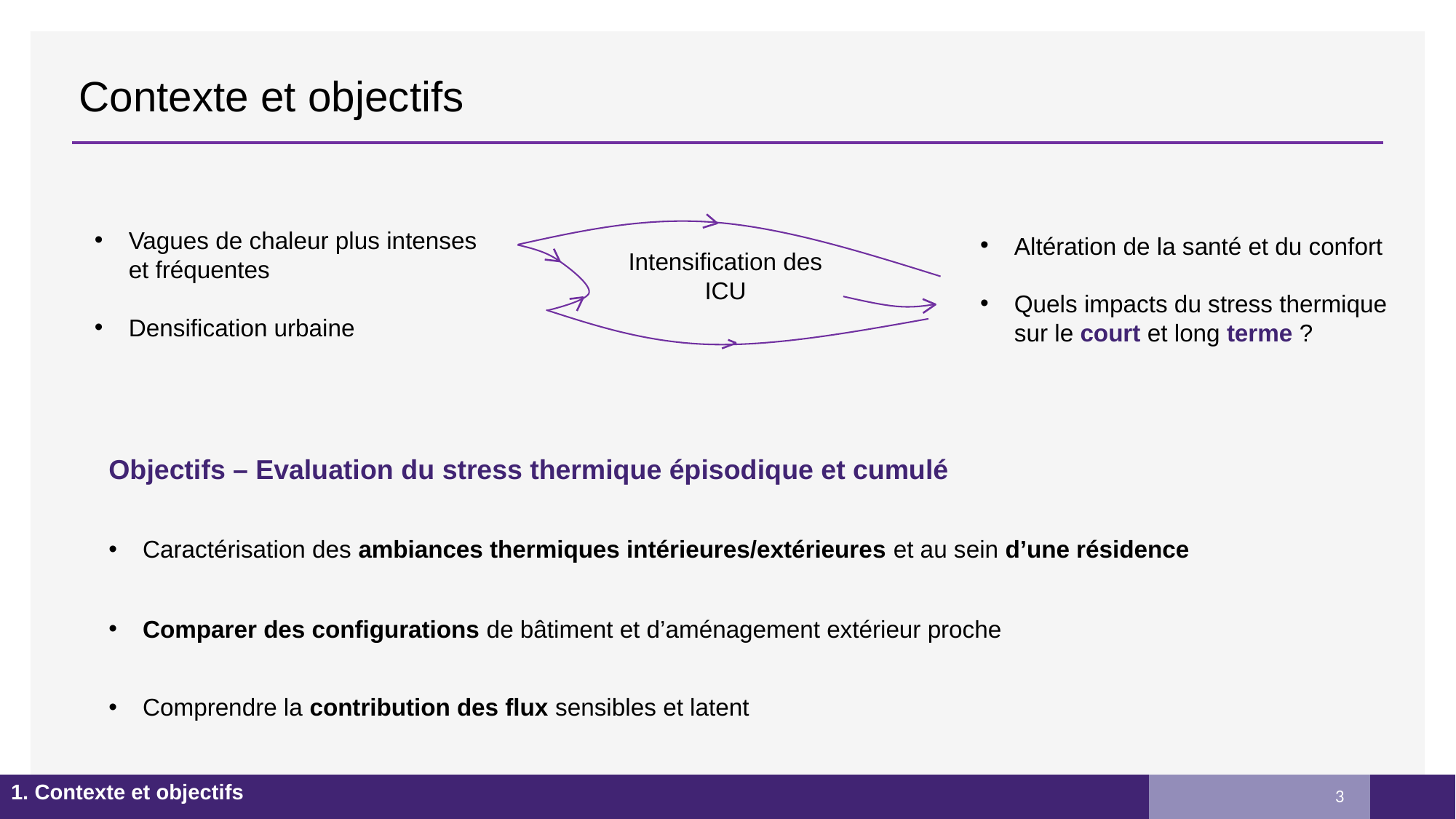

# Contexte et objectifs
Vagues de chaleur plus intenses et fréquentes

Densification urbaine

Altération de la santé et du confort

Quels impacts du stress thermique sur le court et long terme ?
Intensification des ICU

Objectifs – Evaluation du stress thermique épisodique et cumulé

Caractérisation des ambiances thermiques intérieures/extérieures et au sein d’une résidence

Comparer des configurations de bâtiment et d’aménagement extérieur proche

Comprendre la contribution des flux sensibles et latent
3
| 1. Contexte et objectifs |  |  |
| --- | --- | --- |